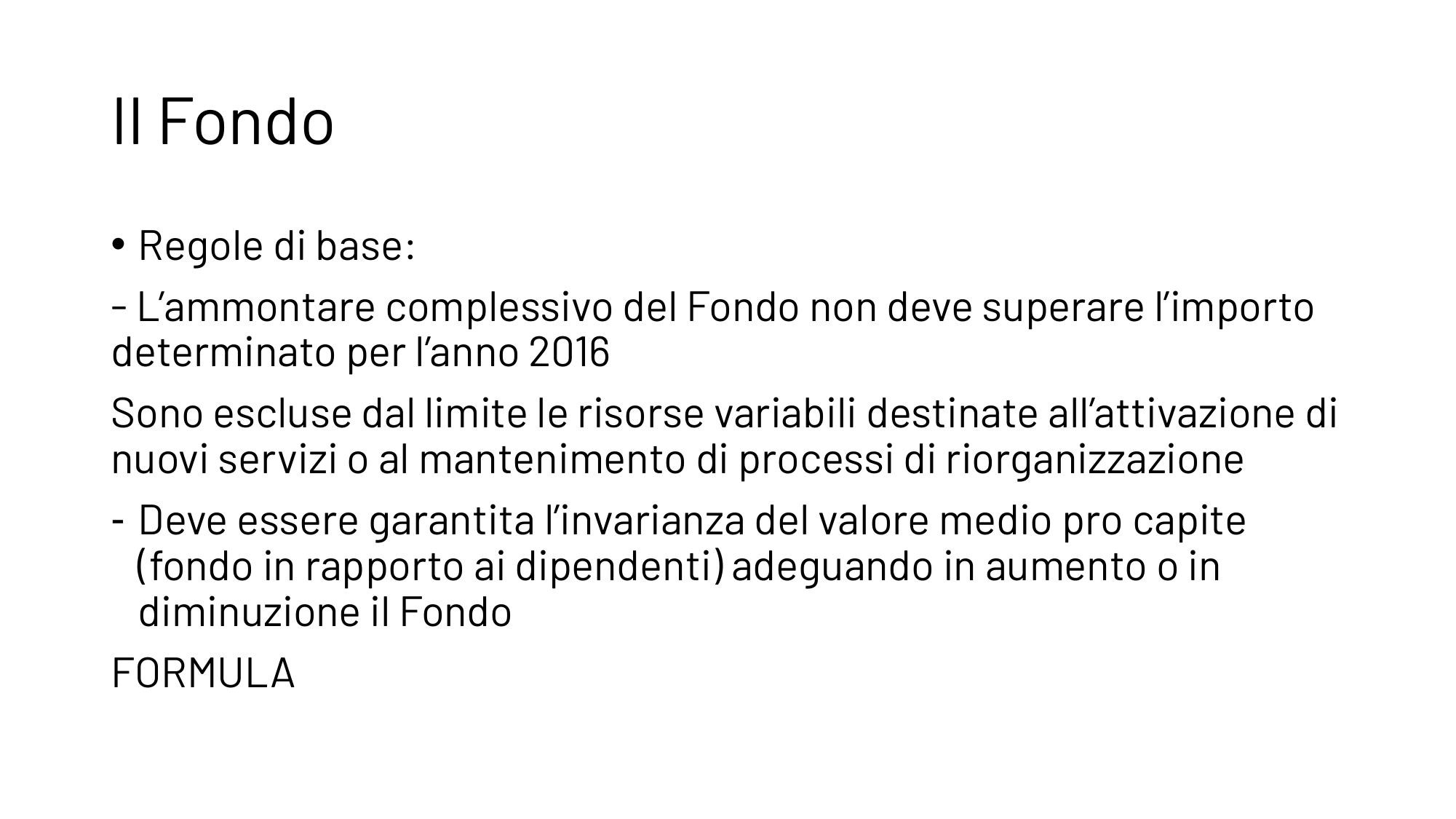

# Il Fondo
Regole di base:
- L’ammontare complessivo del Fondo non deve superare l’importo determinato per l’anno 2016
Sono escluse dal limite le risorse variabili destinate all’attivazione di nuovi servizi o al mantenimento di processi di riorganizzazione
Deve essere garantita l’invarianza del valore medio pro capite (fondo in rapporto ai dipendenti) adeguando in aumento o in diminuzione il Fondo
FORMULA